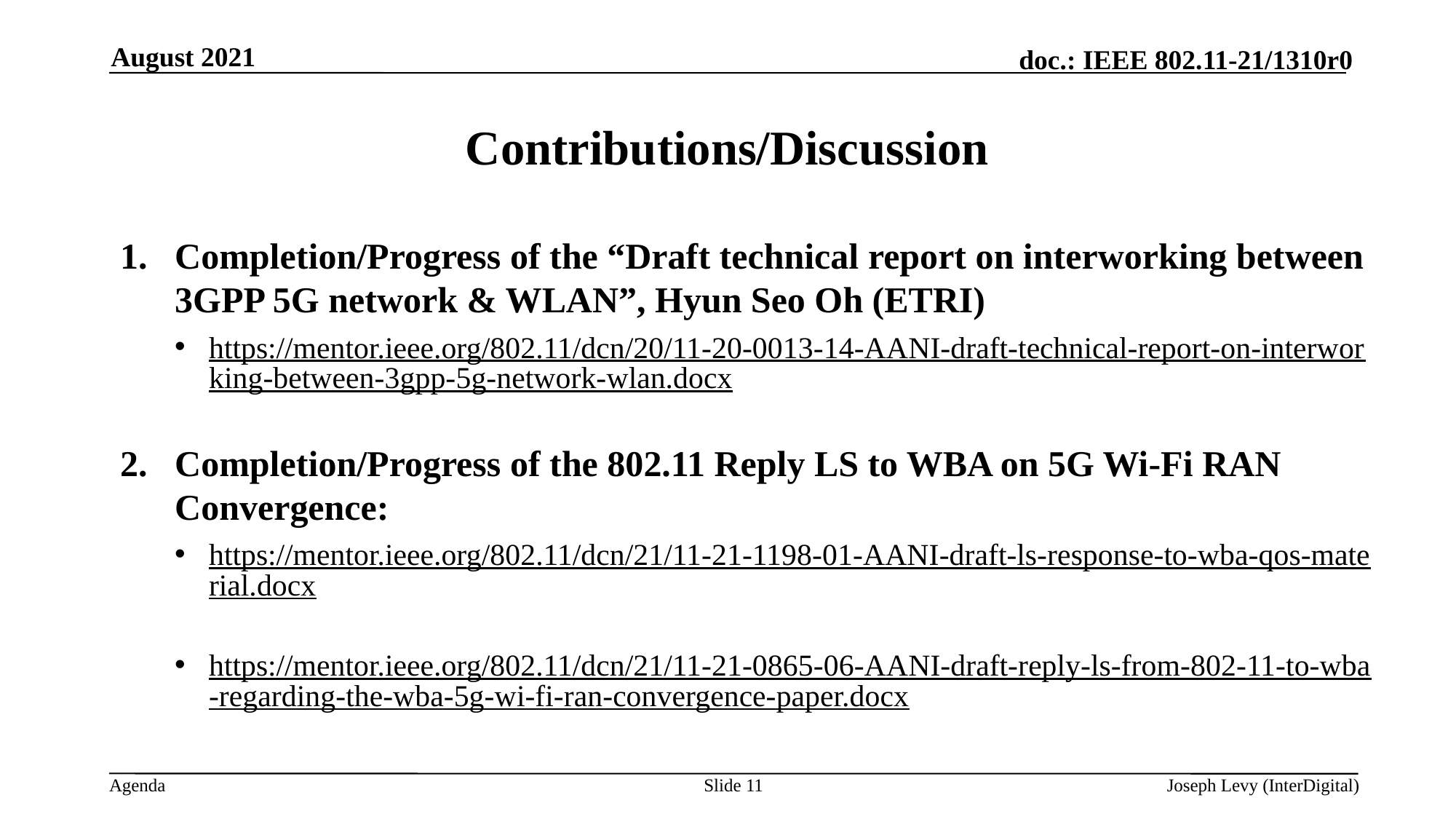

August 2021
# Contributions/Discussion
Completion/Progress of the “Draft technical report on interworking between 3GPP 5G network & WLAN”, Hyun Seo Oh (ETRI)
https://mentor.ieee.org/802.11/dcn/20/11-20-0013-14-AANI-draft-technical-report-on-interworking-between-3gpp-5g-network-wlan.docx
Completion/Progress of the 802.11 Reply LS to WBA on 5G Wi-Fi RAN Convergence:
https://mentor.ieee.org/802.11/dcn/21/11-21-1198-01-AANI-draft-ls-response-to-wba-qos-material.docx
https://mentor.ieee.org/802.11/dcn/21/11-21-0865-06-AANI-draft-reply-ls-from-802-11-to-wba-regarding-the-wba-5g-wi-fi-ran-convergence-paper.docx

Slide 11
Joseph Levy (InterDigital)